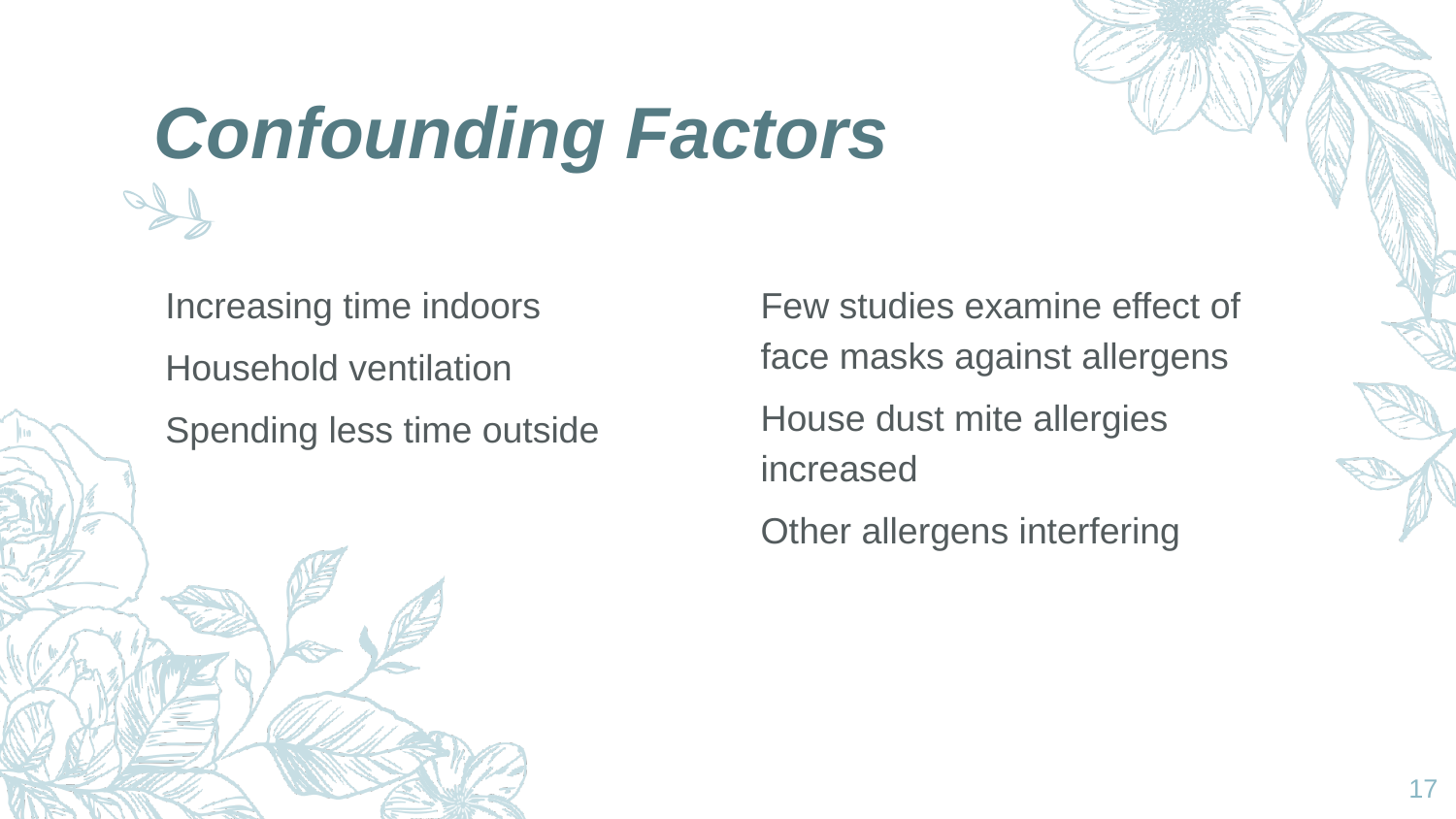

# Confounding Factors
Increasing time indoors
Household ventilation
Spending less time outside
Few studies examine effect of face masks against allergens
House dust mite allergies increased
Other allergens interfering
17